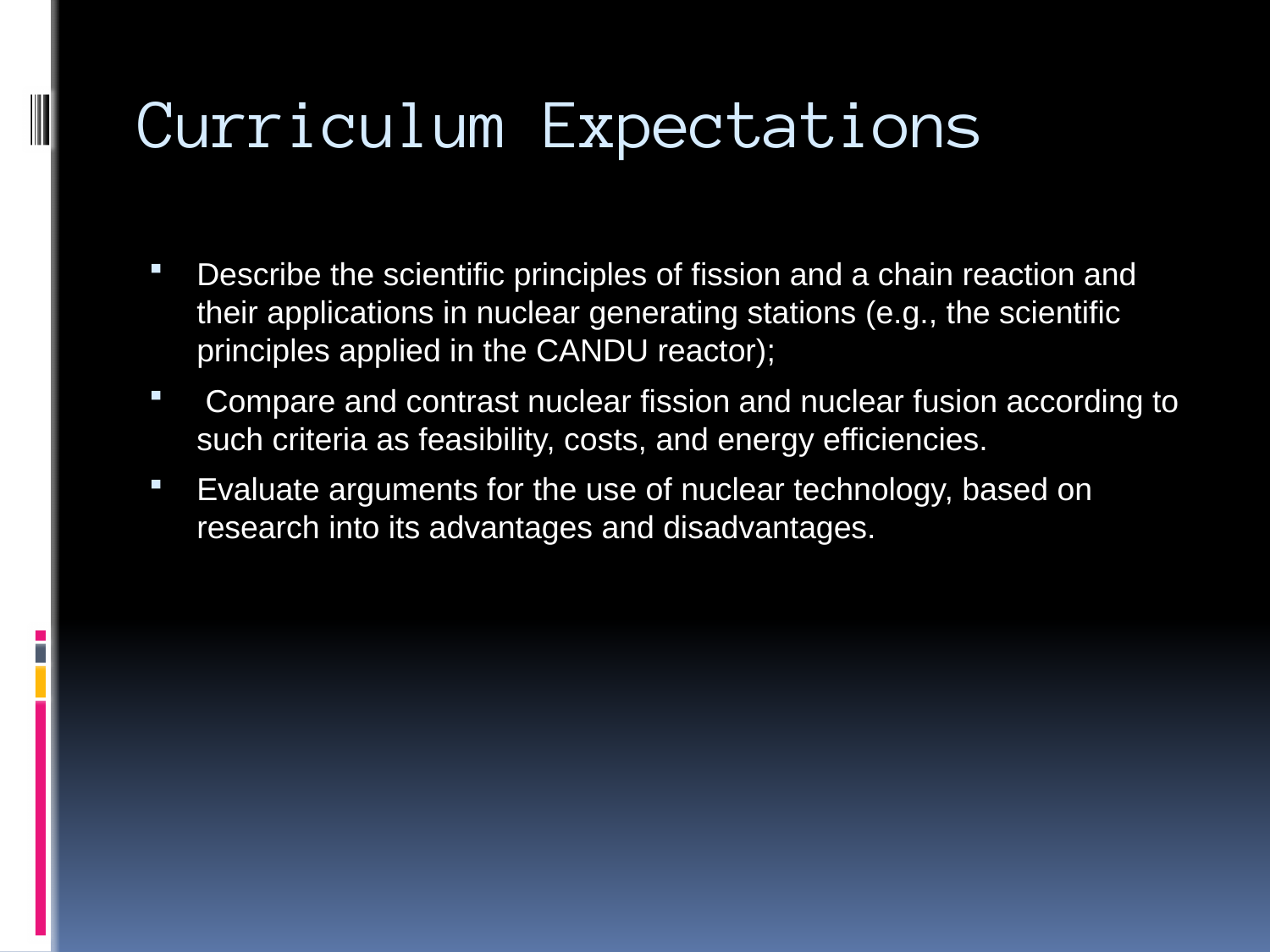

# Curriculum Expectations
Describe the scientific principles of fission and a chain reaction and their applications in nuclear generating stations (e.g., the scientific principles applied in the CANDU reactor);
 Compare and contrast nuclear fission and nuclear fusion according to such criteria as feasibility, costs, and energy efficiencies.
Evaluate arguments for the use of nuclear technology, based on research into its advantages and disadvantages.